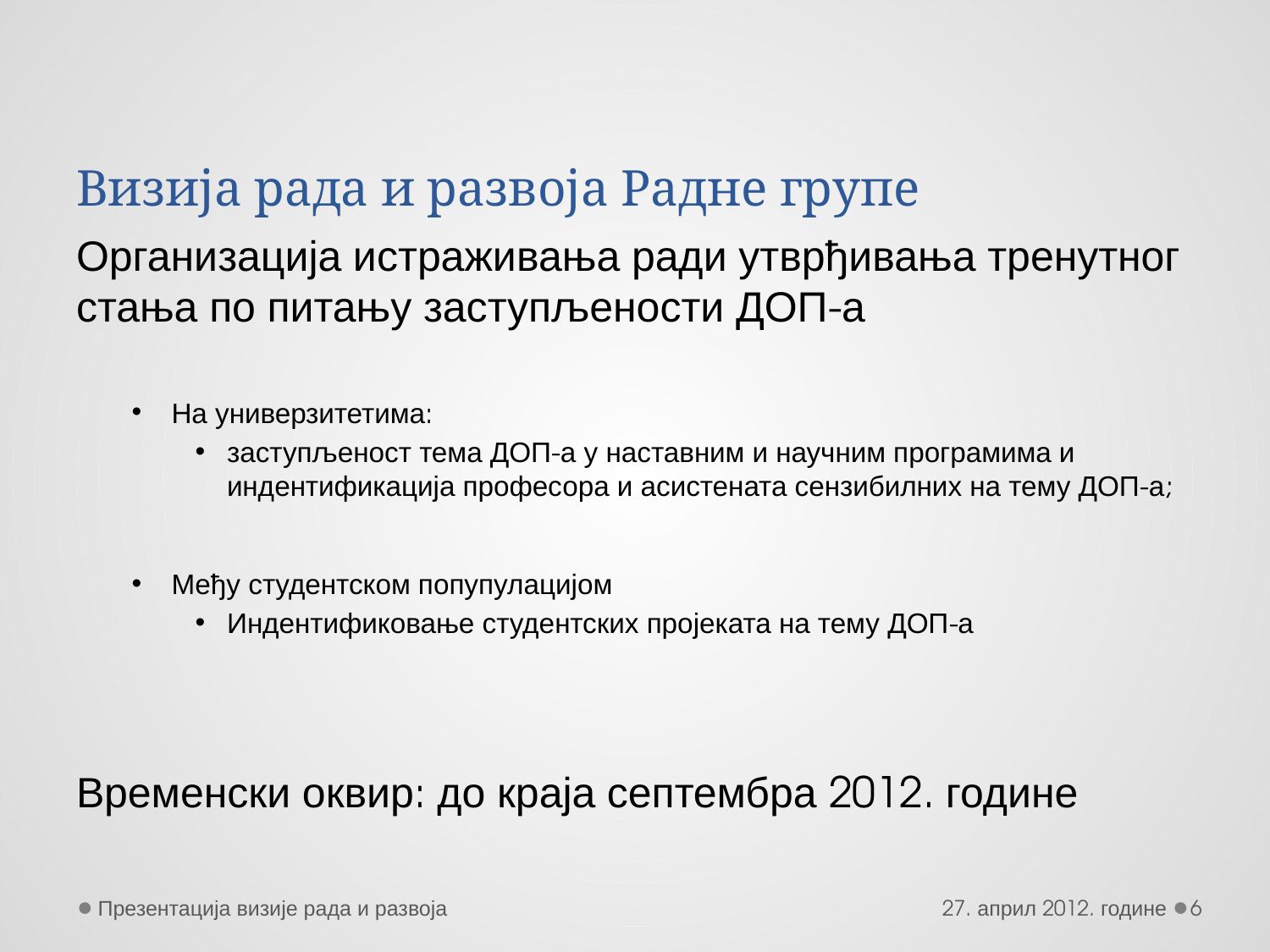

# Визија рада и развоја Радне групе
Организација истраживања ради утврђивања тренутног стања по питању заступљености ДОП-а

На универзитетима:
заступљеност тема ДОП-а у наставним и научним програмима и индентификација професора и асистената сензибилних на тему ДОП-а;

Међу студентском попупулацијом
Индентификовање студентских пројеката на тему ДОП-а

Временски оквир: до краја септембра 2012. године
Презентација визије рада и развоја
27. април 2012. године
6